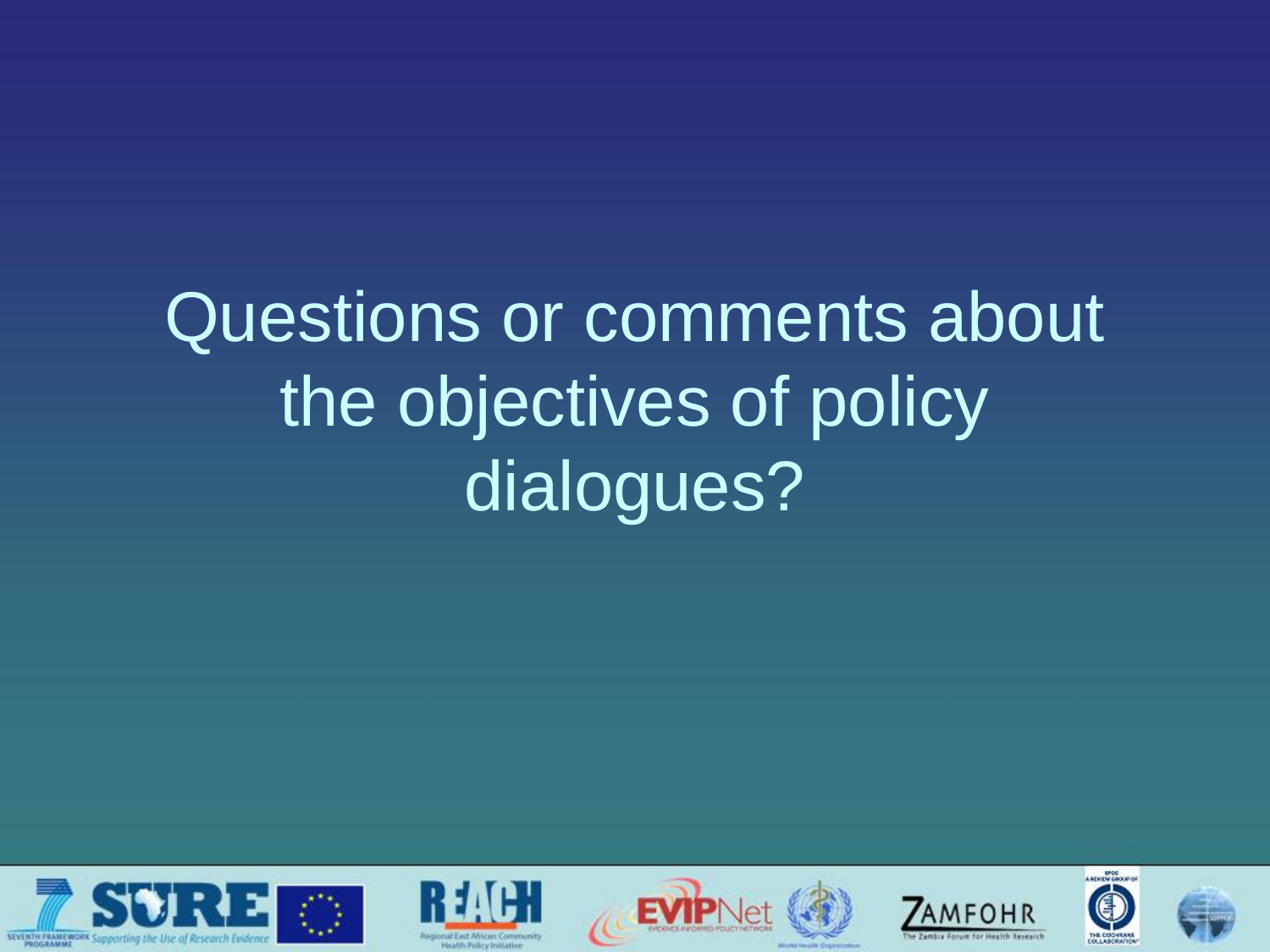

# Questions or comments about the objectives of policy dialogues?